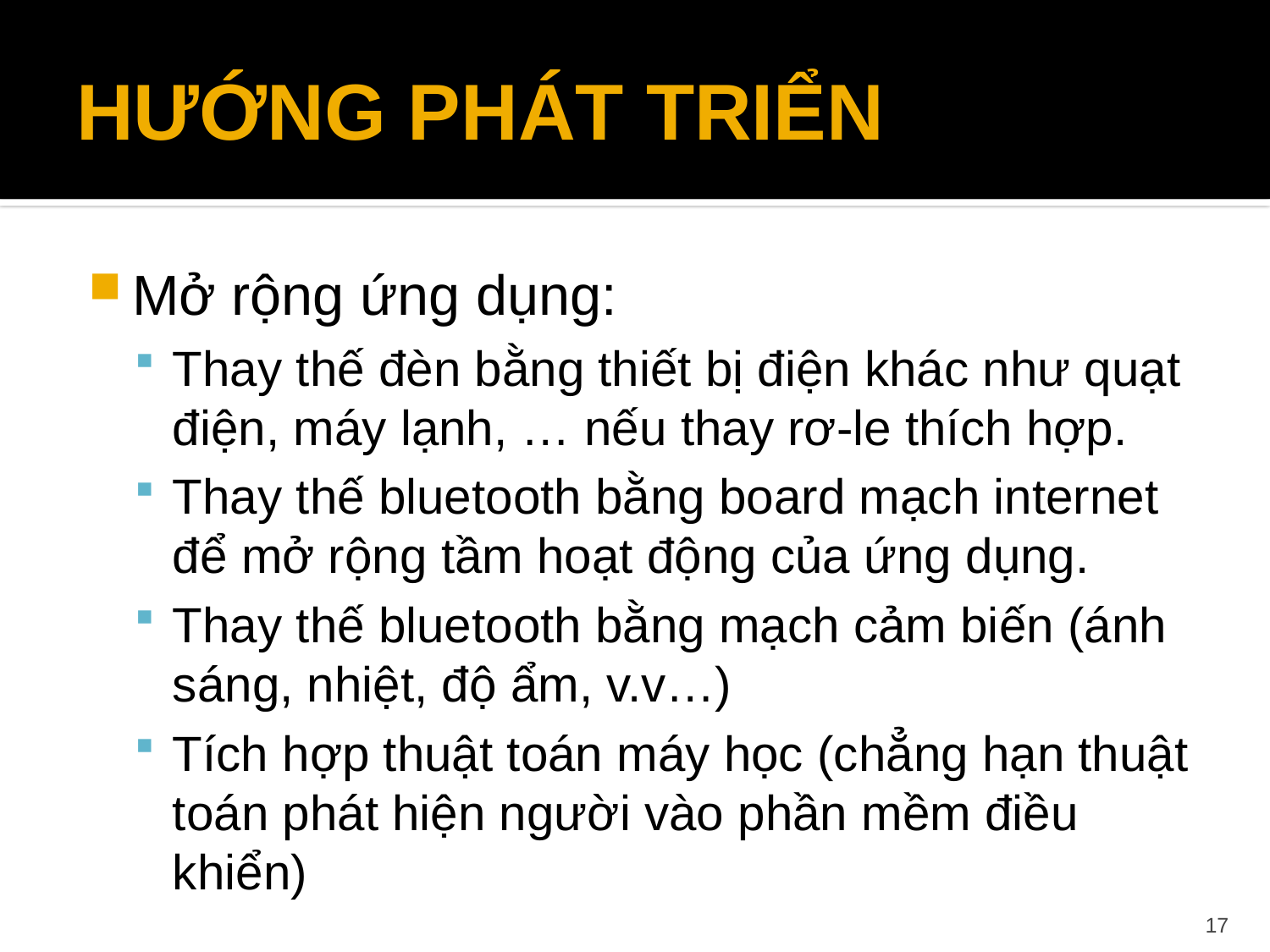

# HƯỚNG PHÁT TRIỂN
Mở rộng ứng dụng:
Thay thế đèn bằng thiết bị điện khác như quạt điện, máy lạnh, … nếu thay rơ-le thích hợp.
Thay thế bluetooth bằng board mạch internet để mở rộng tầm hoạt động của ứng dụng.
Thay thế bluetooth bằng mạch cảm biến (ánh sáng, nhiệt, độ ẩm, v.v…)
Tích hợp thuật toán máy học (chẳng hạn thuật toán phát hiện người vào phần mềm điều khiển)

17